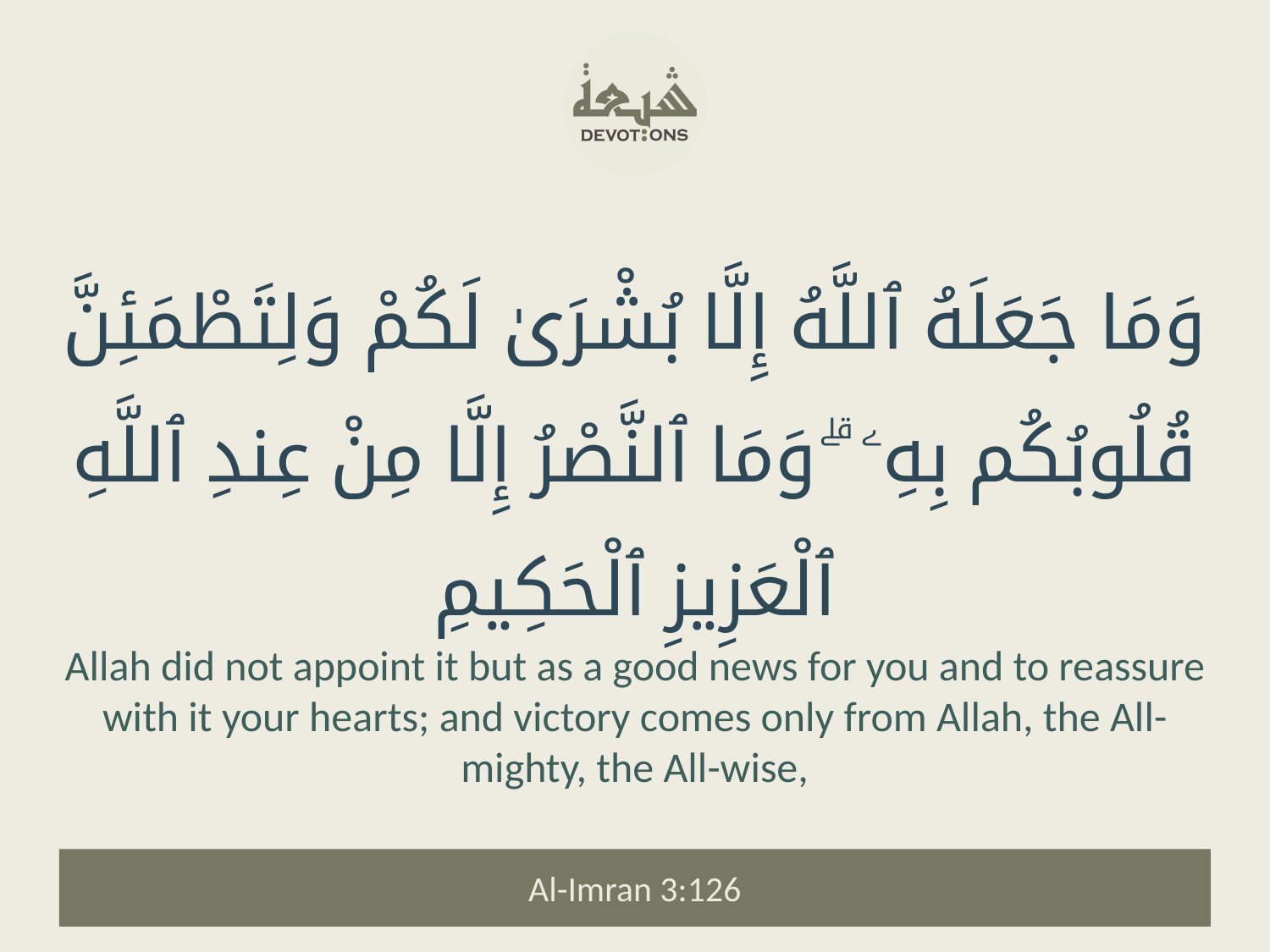

وَمَا جَعَلَهُ ٱللَّهُ إِلَّا بُشْرَىٰ لَكُمْ وَلِتَطْمَئِنَّ قُلُوبُكُم بِهِۦ ۗ وَمَا ٱلنَّصْرُ إِلَّا مِنْ عِندِ ٱللَّهِ ٱلْعَزِيزِ ٱلْحَكِيمِ
Allah did not appoint it but as a good news for you and to reassure with it your hearts; and victory comes only from Allah, the All-mighty, the All-wise,
Al-Imran 3:126